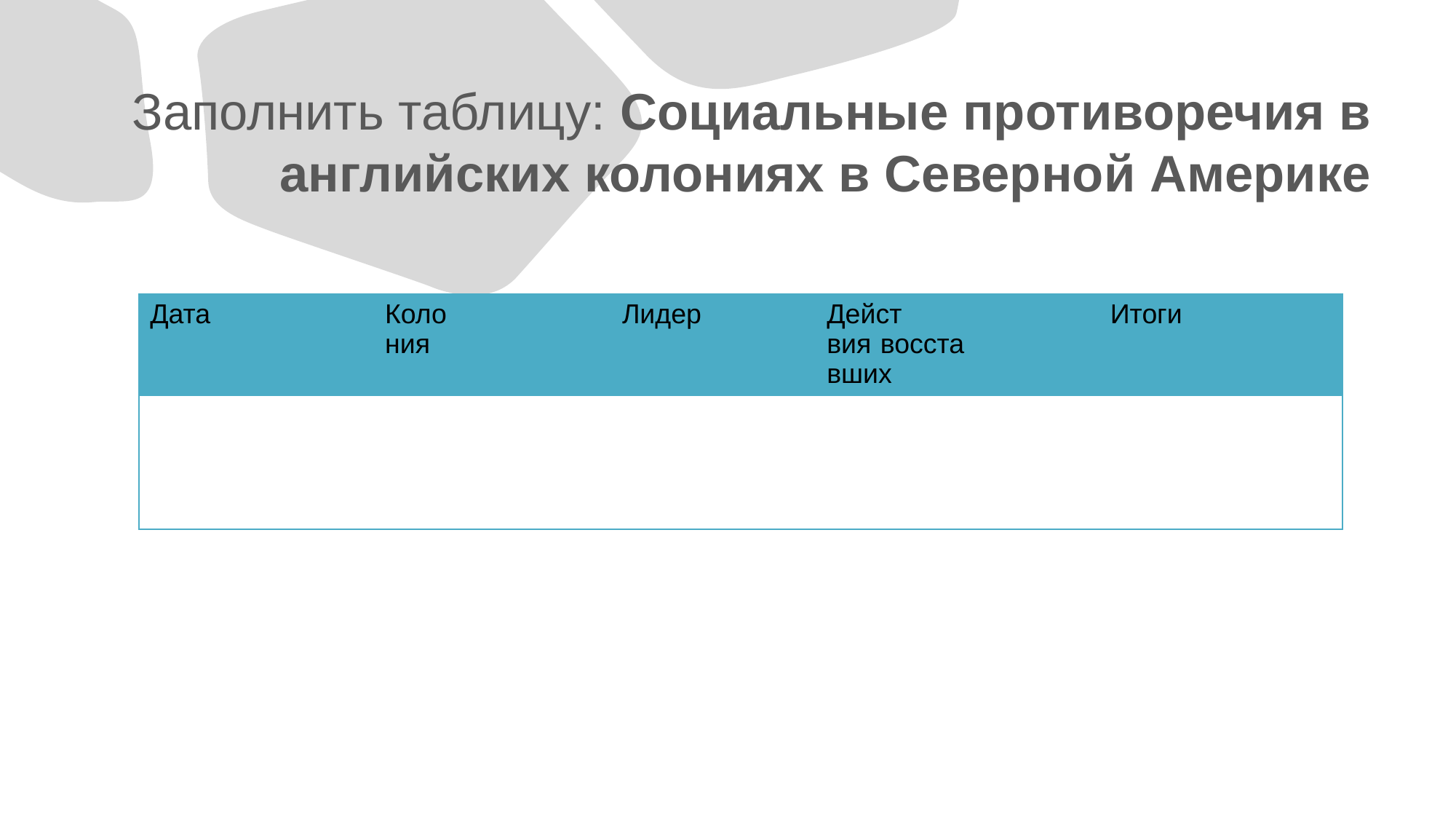

# Заполнить таблицу: Социальные противоречия в английских колониях в Северной Америке
| Дата | Коло ния | Лидер | Дейст вия восста вших | Итоги |
| --- | --- | --- | --- | --- |
|  |  |  |  |  |